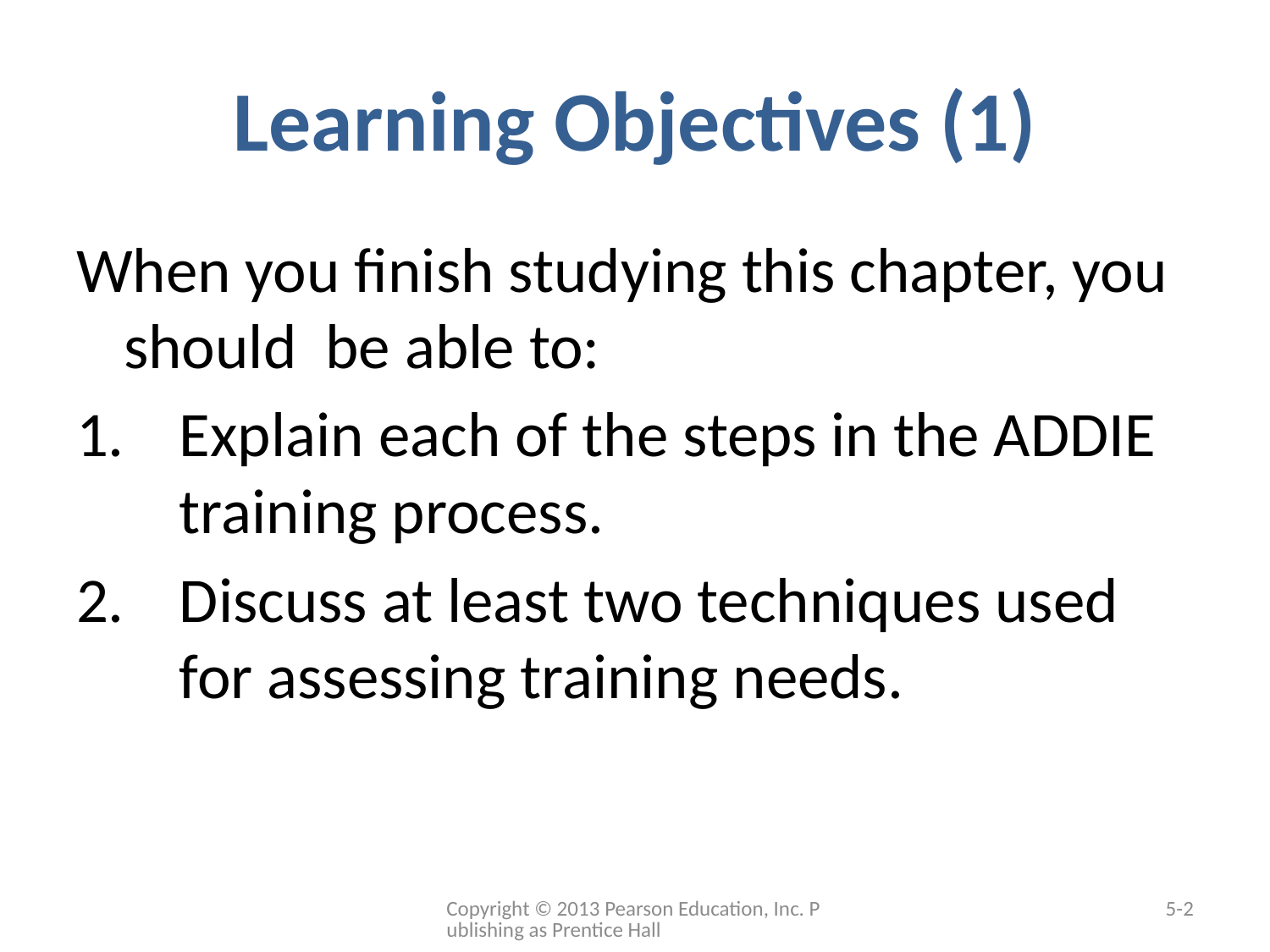

# Learning Objectives (1)
When you finish studying this chapter, you should  be able to:
Explain each of the steps in the ADDIE training process.
Discuss at least two techniques used for assessing training needs.
Copyright © 2013 Pearson Education, Inc. Publishing as Prentice Hall
5-2